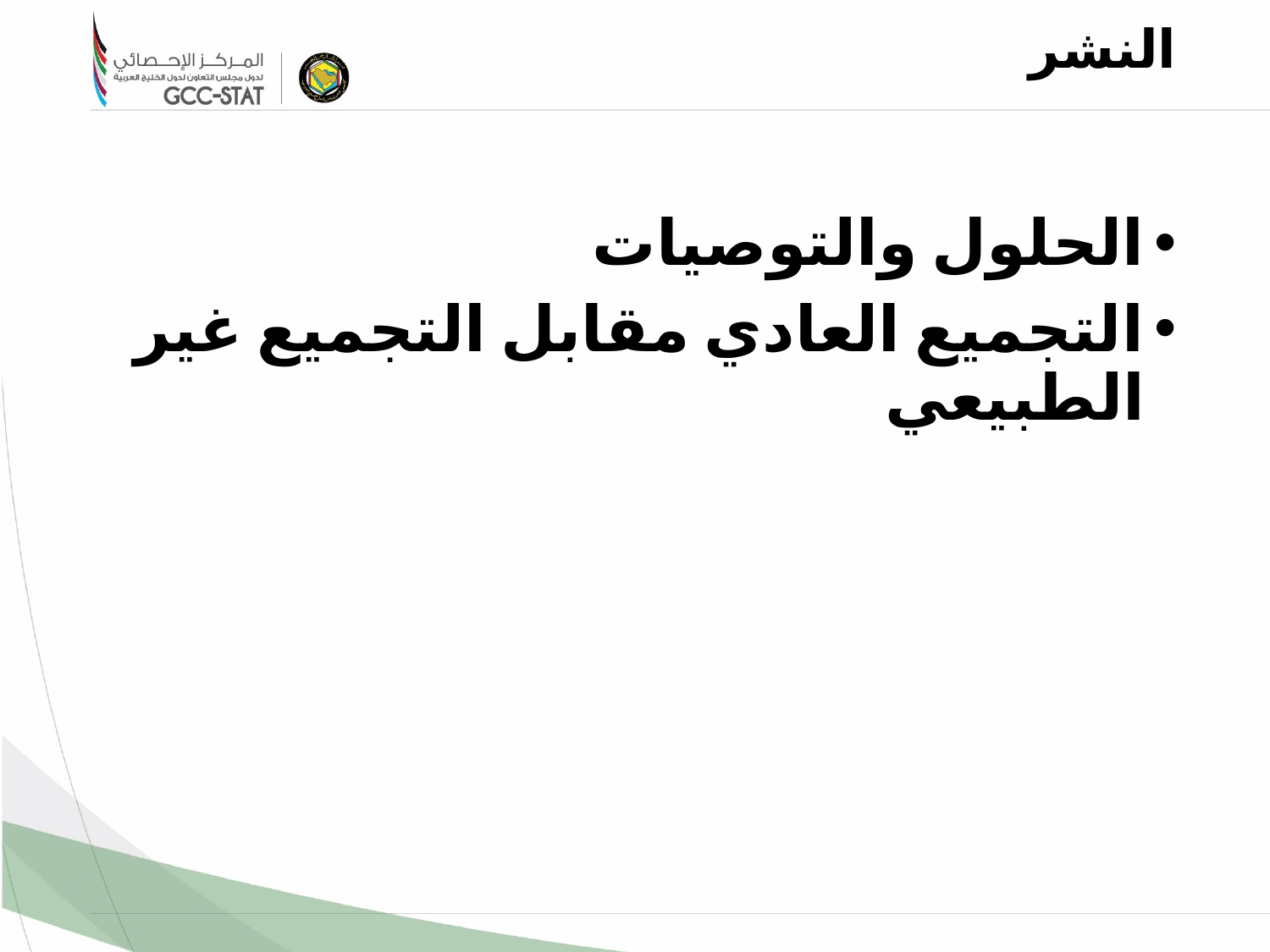

النشر
الحلول والتوصيات
التجميع العادي مقابل التجميع غير الطبيعي